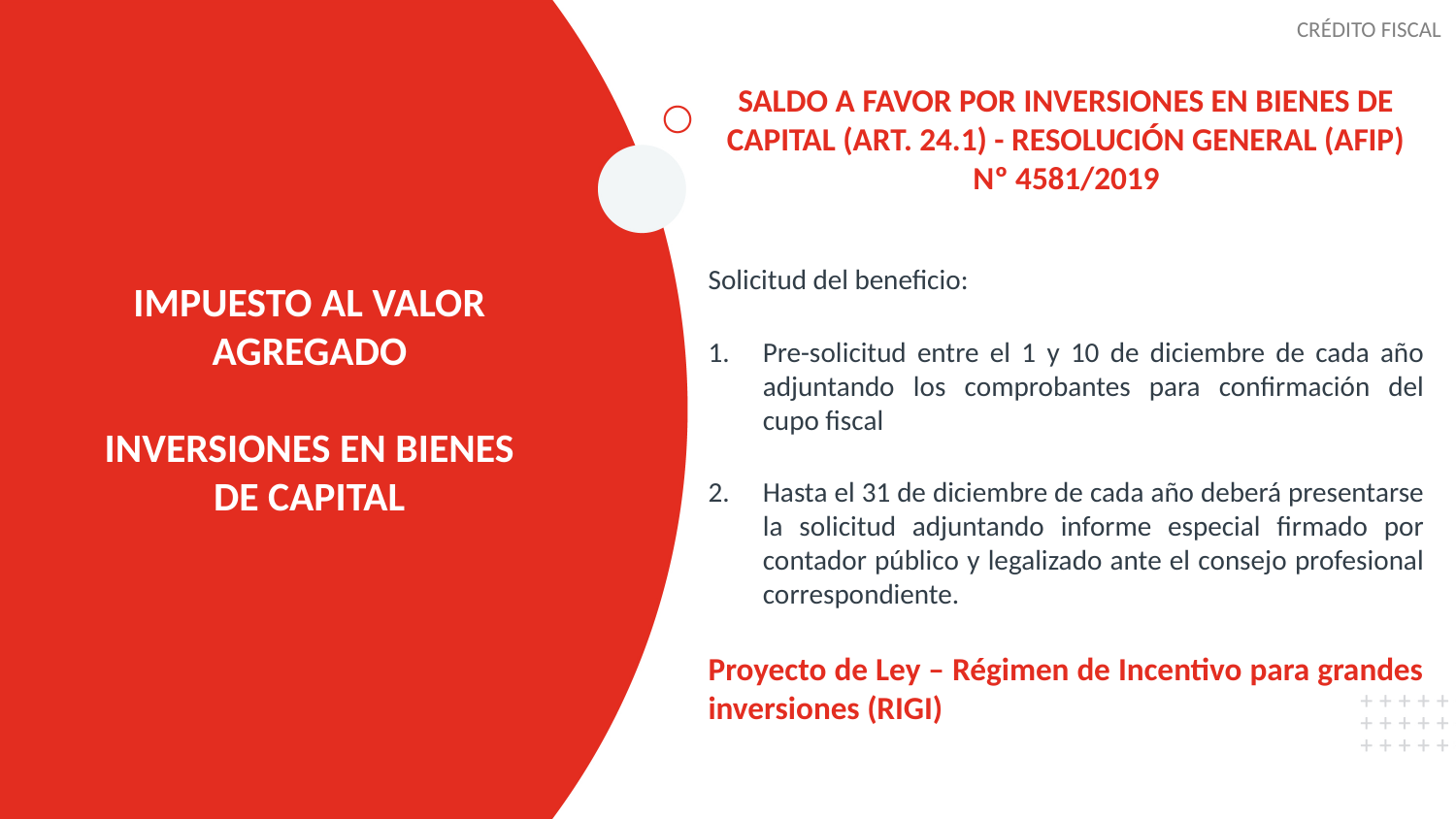

CRÉDITO FISCAL

SALDO A FAVOR POR INVERSIONES EN BIENES DE CAPITAL (ART. 24.1) - RESOLUCIÓN GENERAL (AFIP) Nº 4581/2019

Solicitud del beneficio:

Pre-solicitud entre el 1 y 10 de diciembre de cada año adjuntando los comprobantes para confirmación del cupo fiscal

Hasta el 31 de diciembre de cada año deberá presentarse la solicitud adjuntando informe especial firmado por contador público y legalizado ante el consejo profesional correspondiente.

Proyecto de Ley – Régimen de Incentivo para grandes inversiones (RIGI)

IMPUESTO AL VALOR AGREGADO
INVERSIONES EN BIENES DE CAPITAL